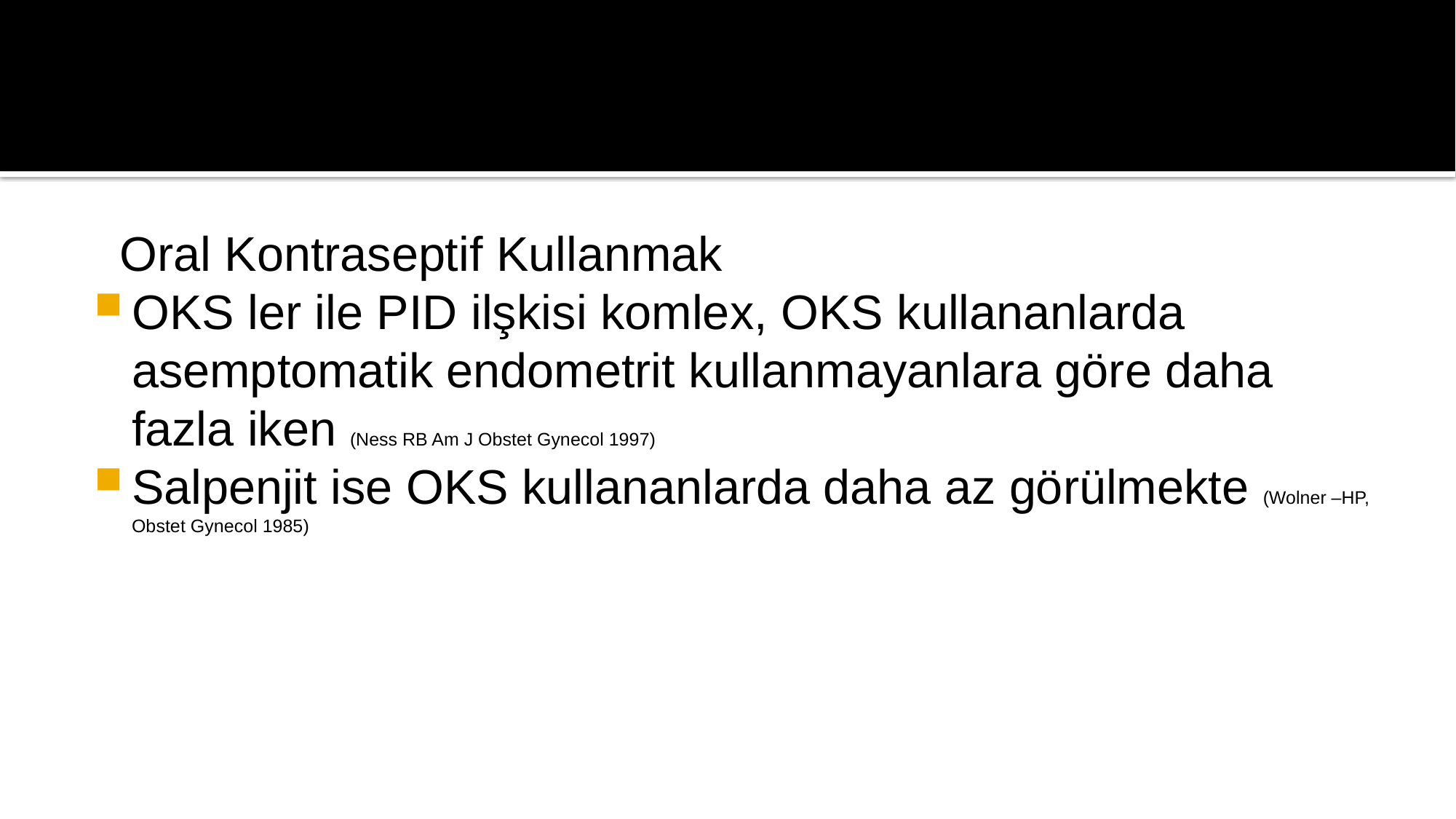

Oral Kontraseptif Kullanmak
OKS ler ile PID ilşkisi komlex, OKS kullananlarda asemptomatik endometrit kullanmayanlara göre daha fazla iken (Ness RB Am J Obstet Gynecol 1997)
Salpenjit ise OKS kullananlarda daha az görülmekte (Wolner –HP, Obstet Gynecol 1985)